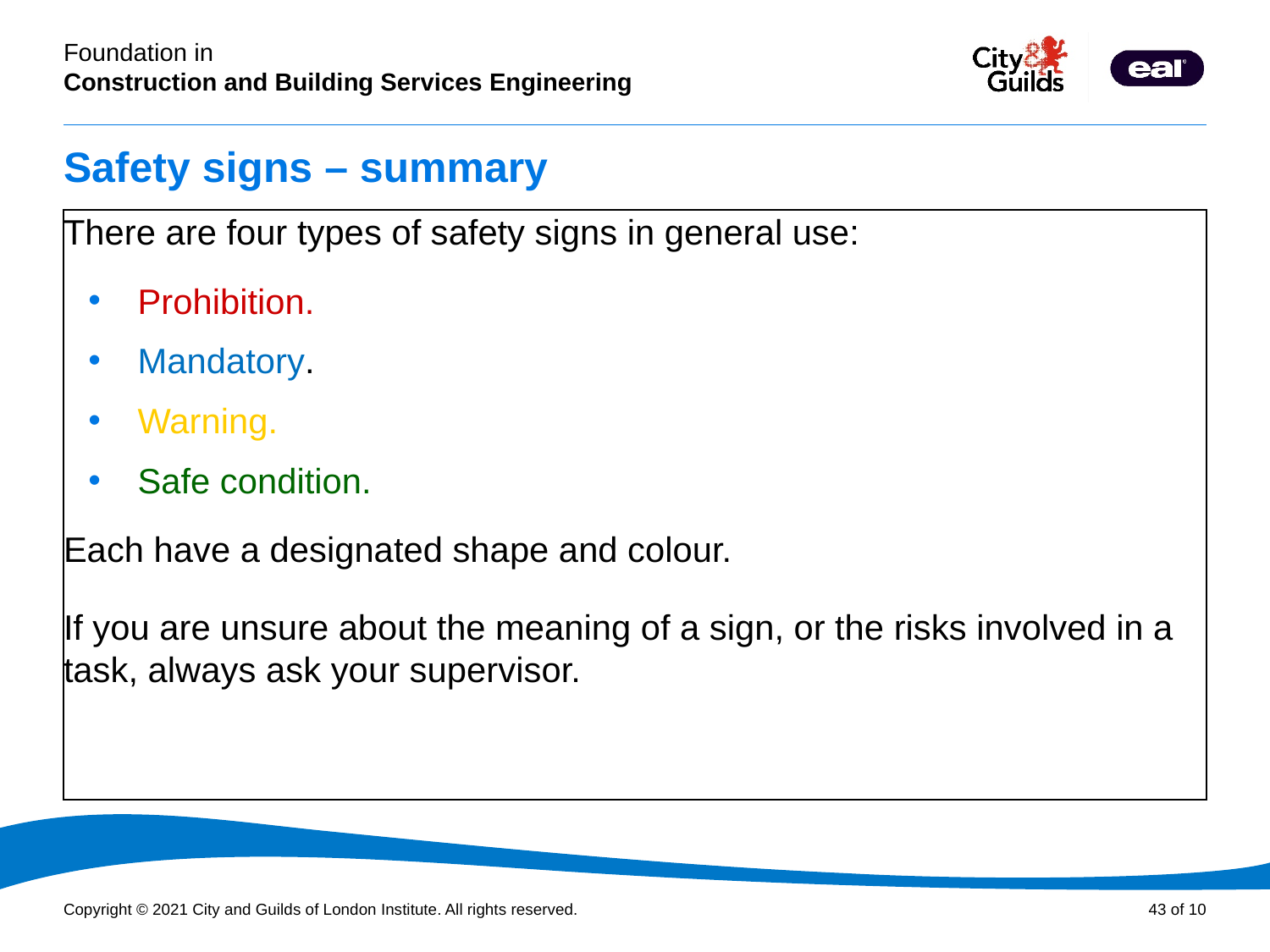

# Safety signs – summary
There are four types of safety signs in general use:
Prohibition.
Mandatory.
Warning.
Safe condition.
Each have a designated shape and colour.
If you are unsure about the meaning of a sign, or the risks involved in a task, always ask your supervisor.